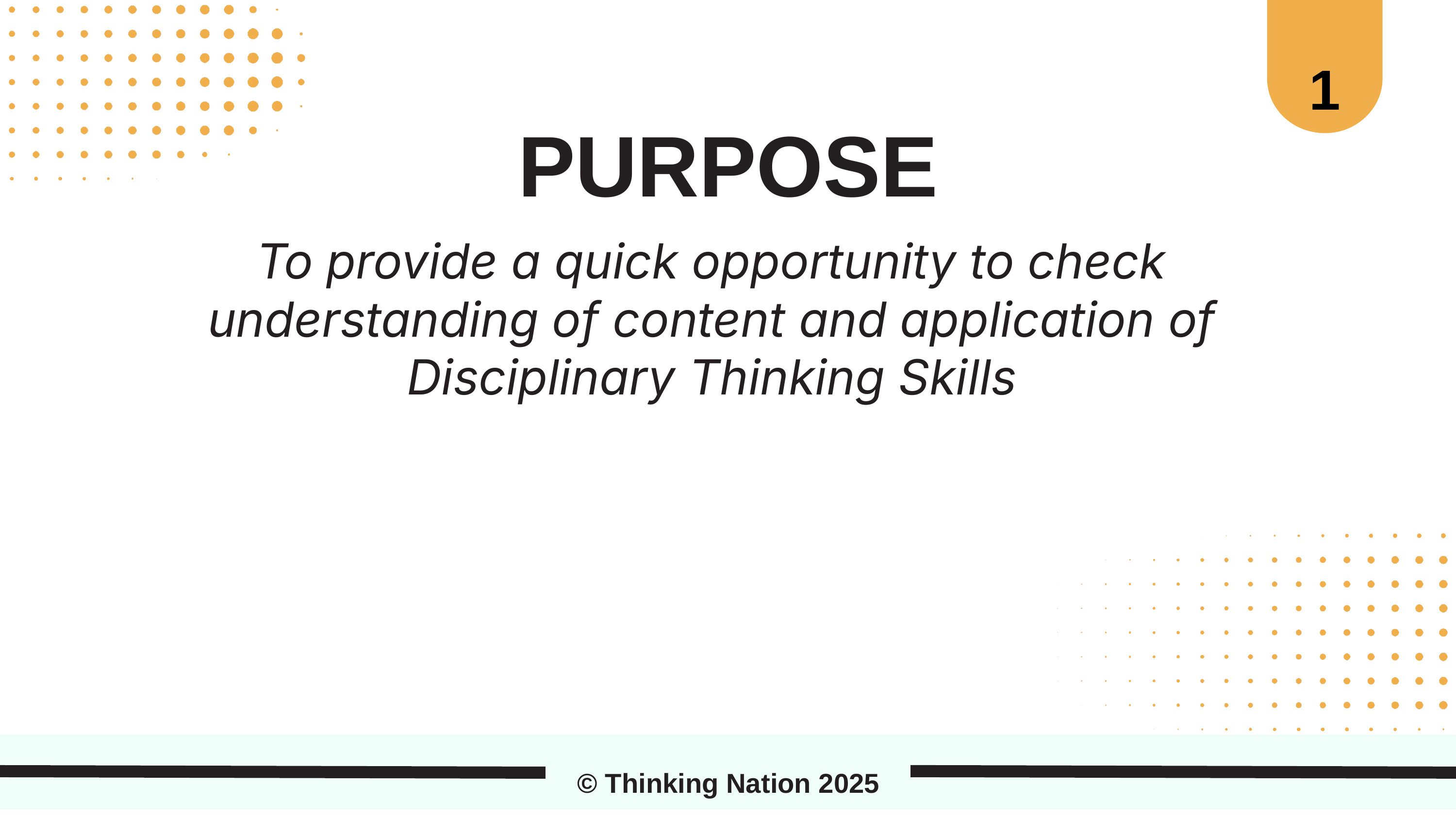

1
PURPOSE
To provide a quick opportunity to check understanding of content and application of Disciplinary Thinking Skills

© Thinking Nation 2025